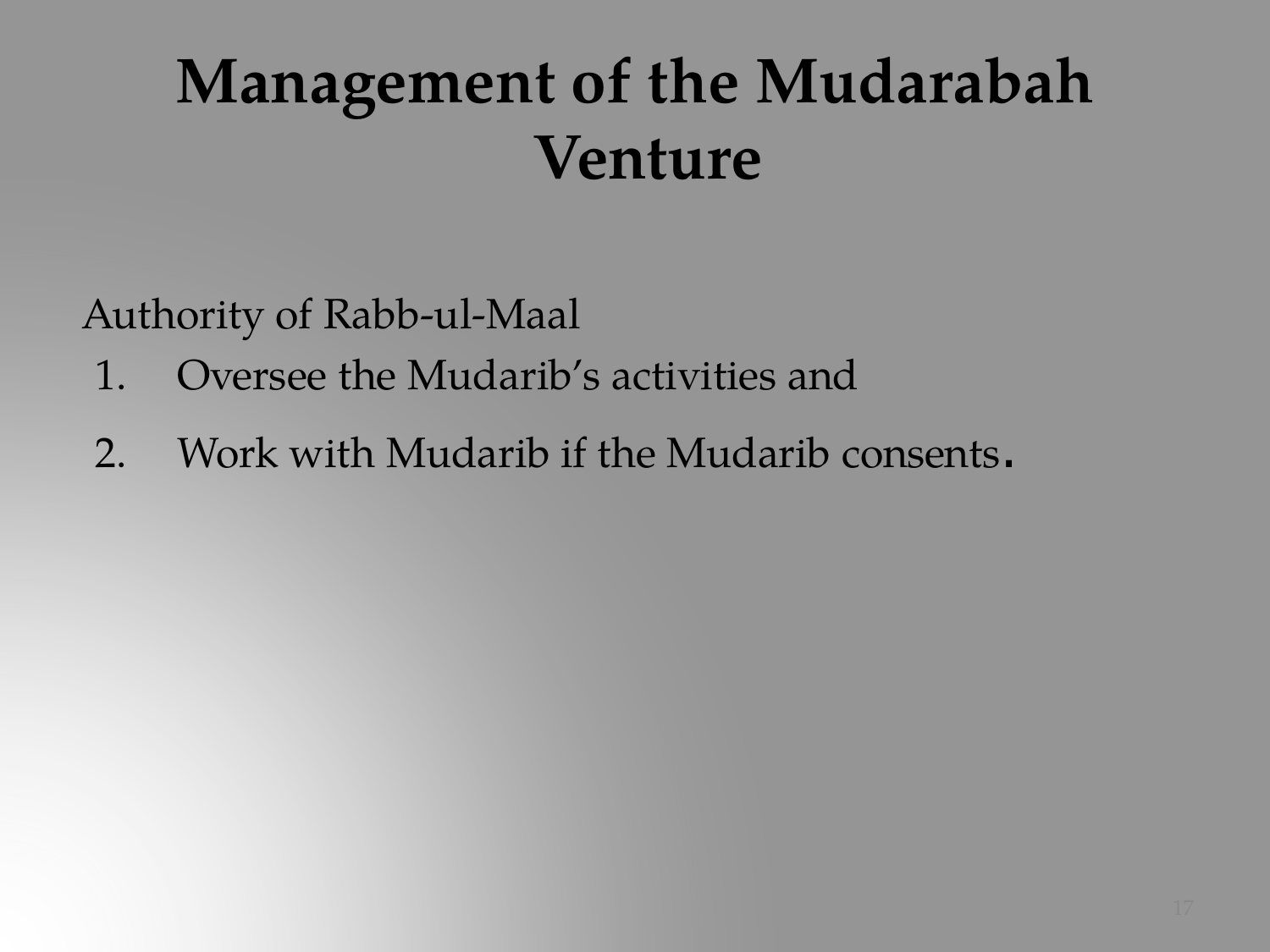

# Management of the Mudarabah  Venture
Authority of Rabb-ul-Maal
Oversee the Mudarib’s activities and
Work with Mudarib if the Mudarib consents.
17